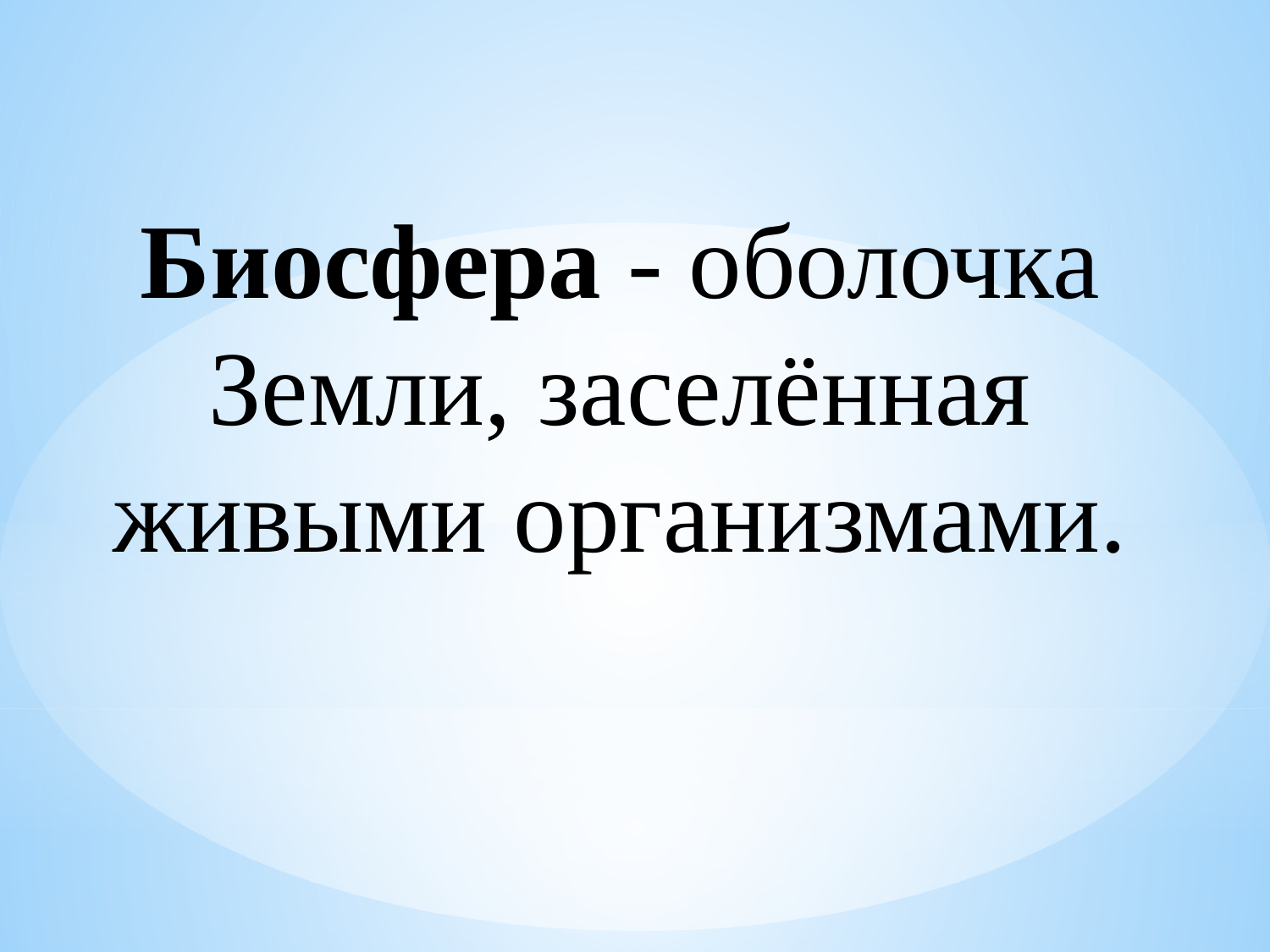

Биосфера - оболочка Земли, заселённая живыми организмами.